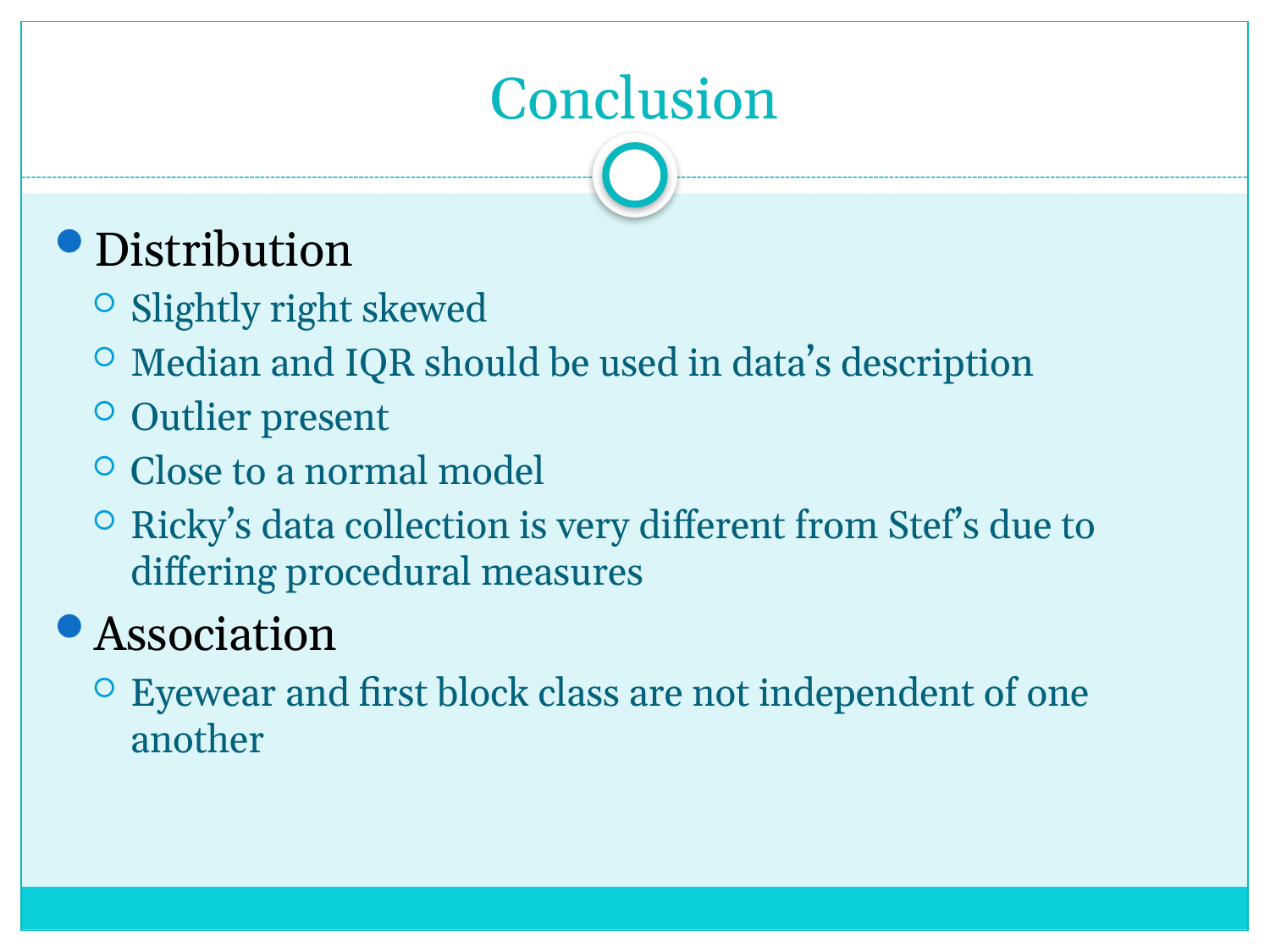

# Conclusion
Distribution
Slightly right skewed
Median and IQR should be used in data’s description
Outlier present
Close to a normal model
Ricky’s data collection is very different from Stef’s due to 	differing procedural measures
Association
Eyewear and first block class are not independent of one another